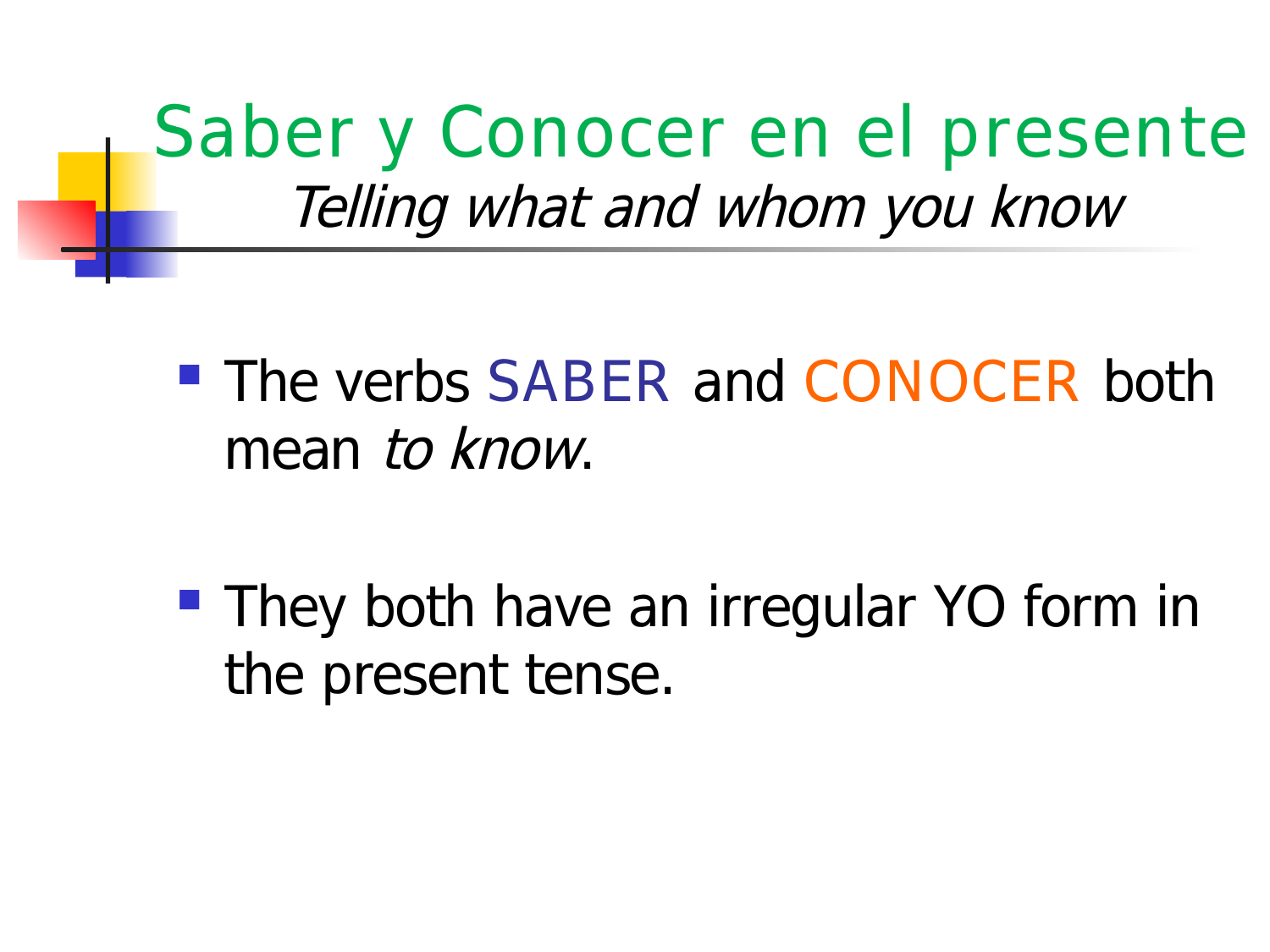

Saber y Conocer en el presente
Telling what and whom you know
The verbs SABER and CONOCER both mean to know.

They both have an irregular YO form in the present tense.